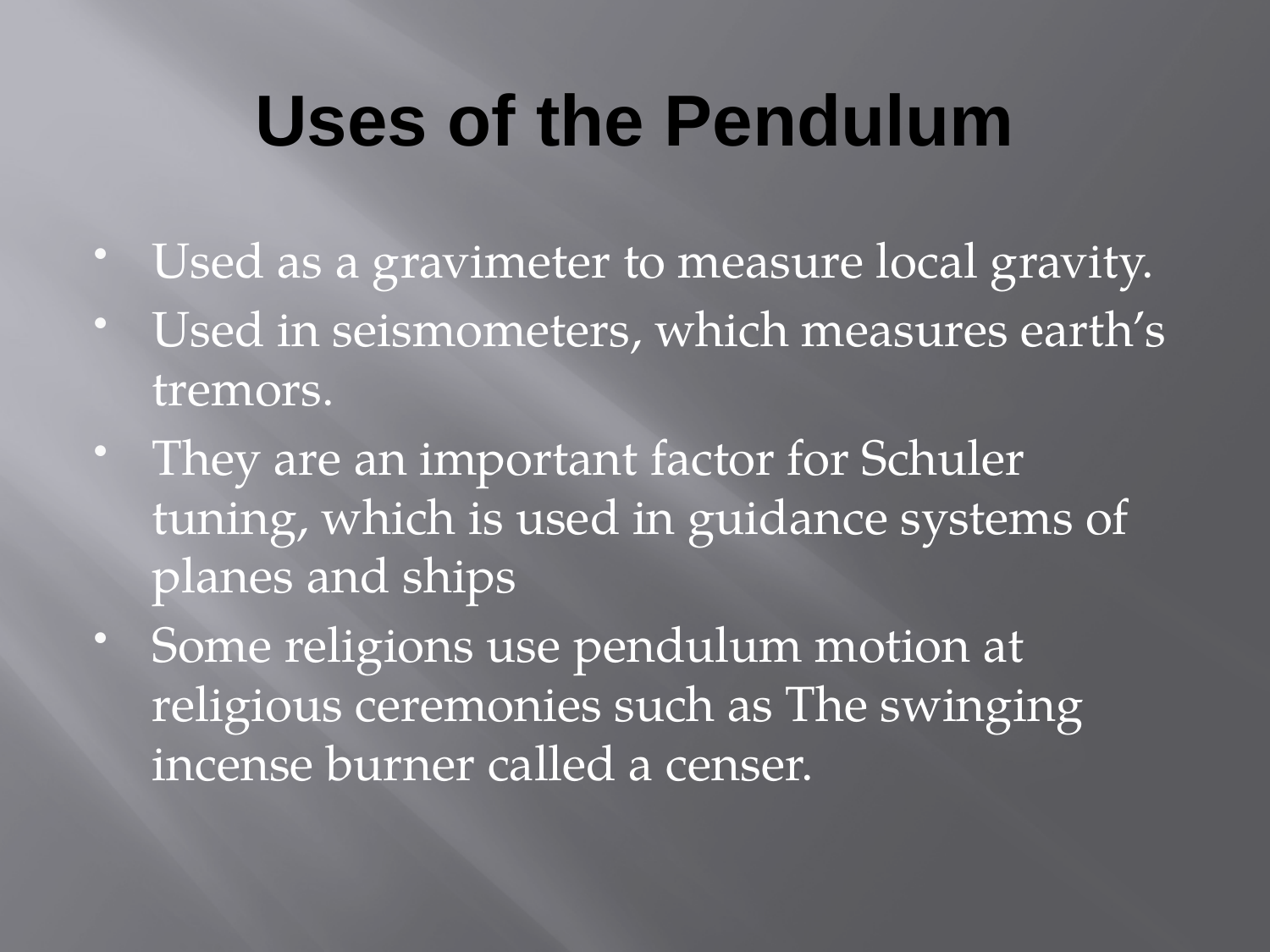

# Uses of the Pendulum
Used as a gravimeter to measure local gravity.
Used in seismometers, which measures earth’s tremors.
They are an important factor for Schuler tuning, which is used in guidance systems of planes and ships
Some religions use pendulum motion at religious ceremonies such as The swinging incense burner called a censer.